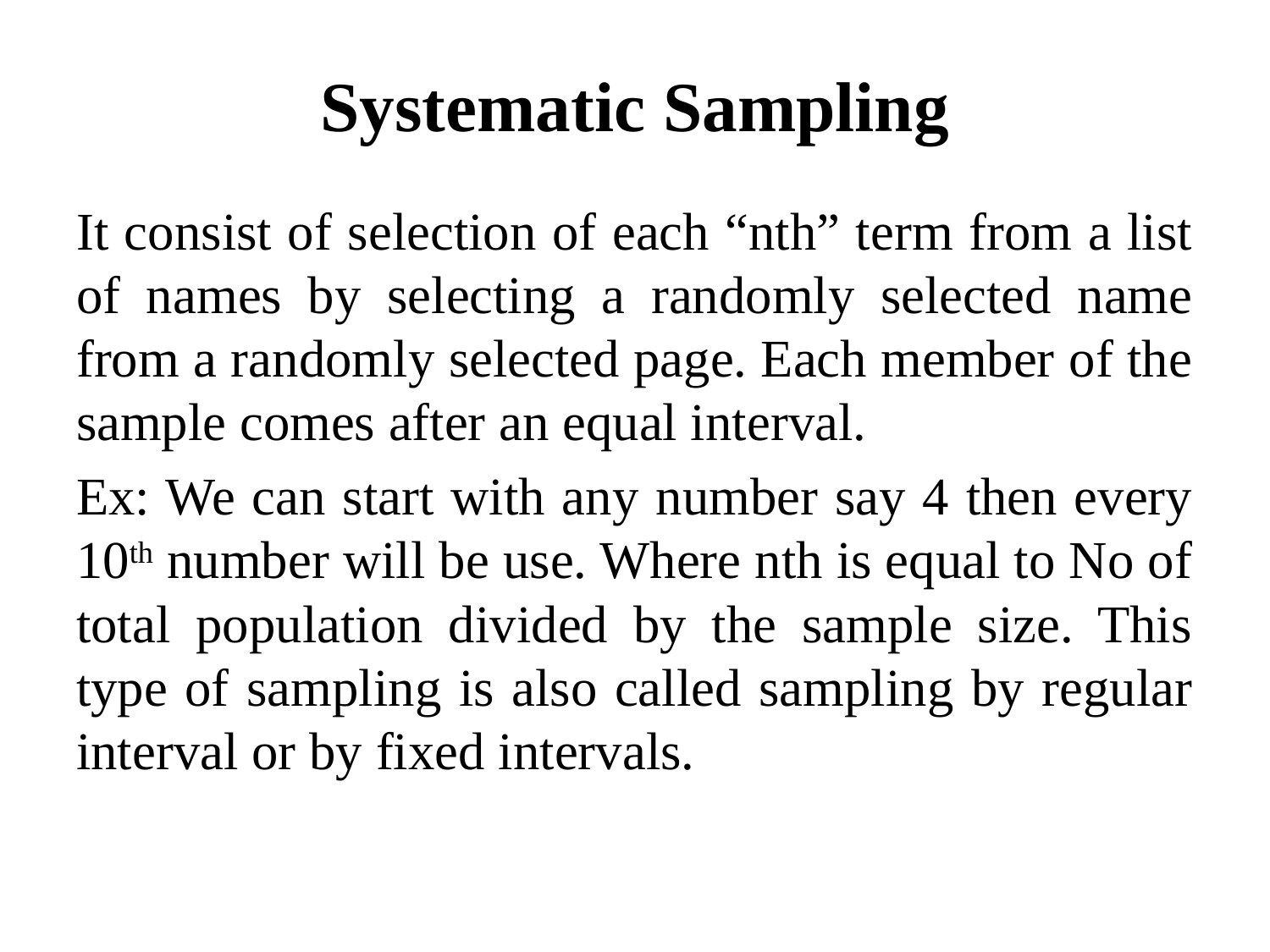

# Systematic Sampling
It consist of selection of each “nth” term from a list of names by selecting a randomly selected name from a randomly selected page. Each member of the sample comes after an equal interval.
Ex: We can start with any number say 4 then every 10th number will be use. Where nth is equal to No of total population divided by the sample size. This type of sampling is also called sampling by regular interval or by fixed intervals.